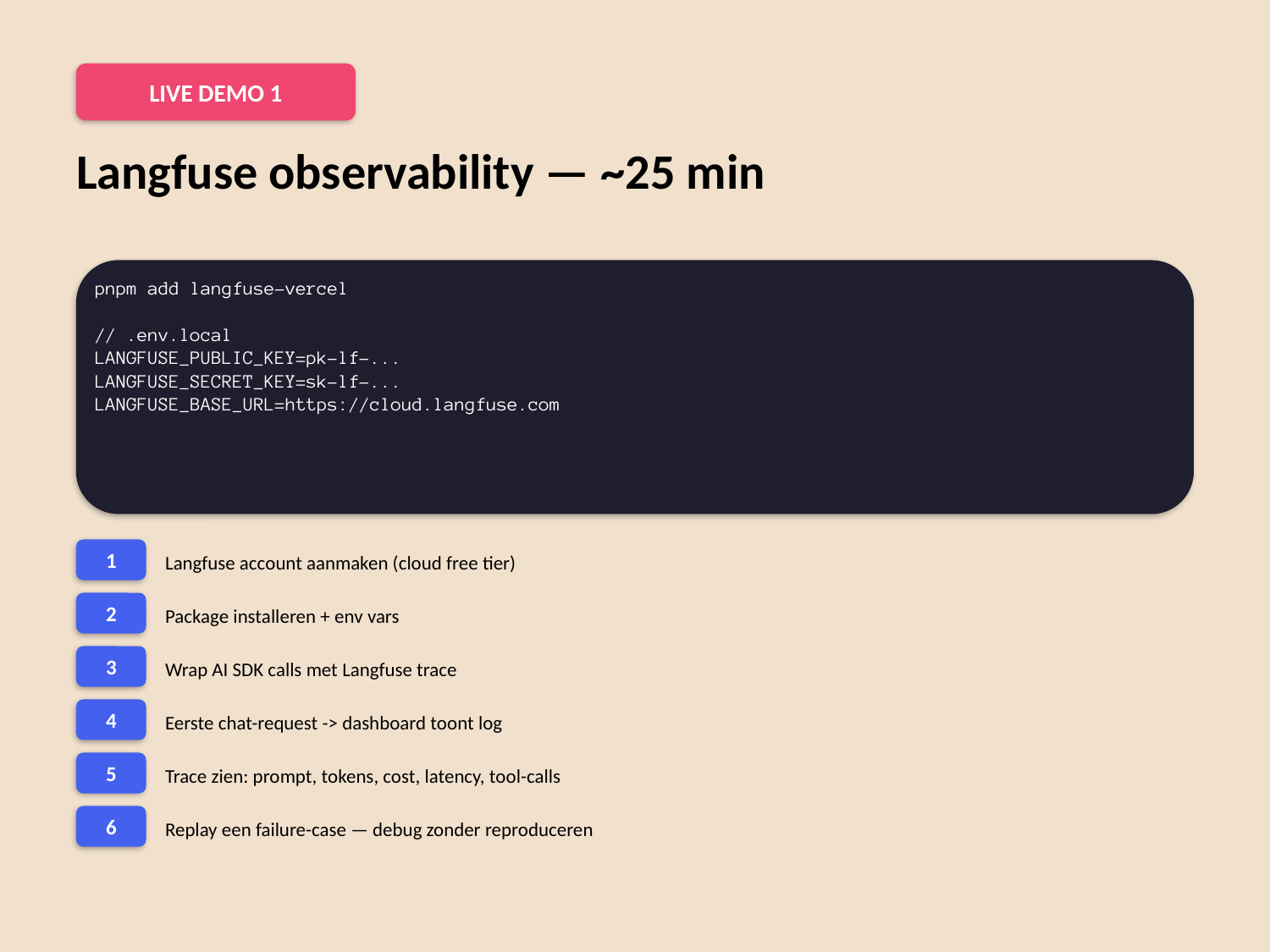

LIVE DEMO 1
Langfuse observability — ~25 min

pnpm add langfuse-vercel

// .env.local
LANGFUSE_PUBLIC_KEY=pk-lf-...
LANGFUSE_SECRET_KEY=sk-lf-...
LANGFUSE_BASE_URL=https://cloud.langfuse.com

1
Langfuse account aanmaken (cloud free tier)

2
Package installeren + env vars

3
Wrap AI SDK calls met Langfuse trace

4
Eerste chat-request -> dashboard toont log

5
Trace zien: prompt, tokens, cost, latency, tool-calls

6
Replay een failure-case — debug zonder reproduceren